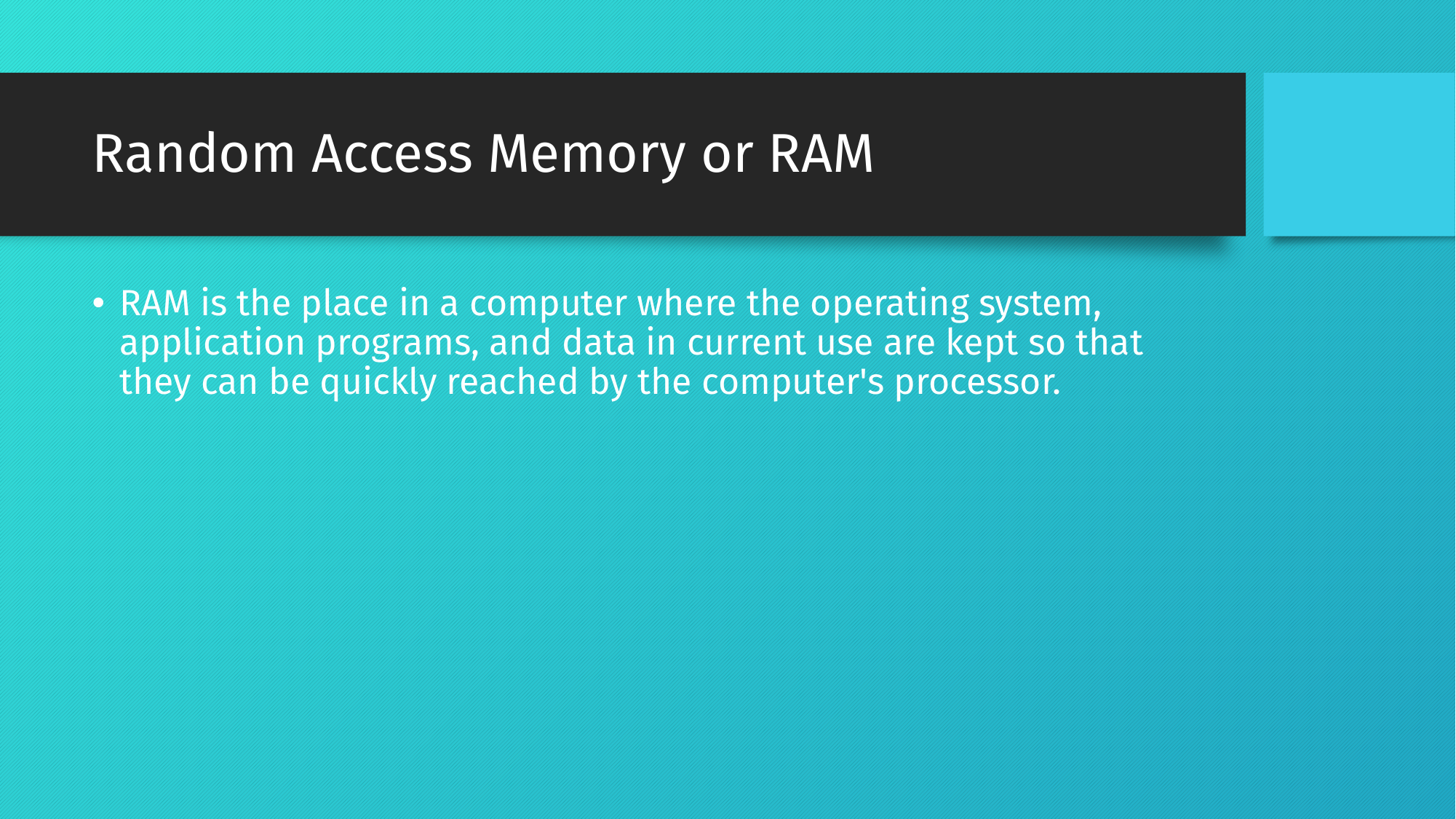

# Random Access Memory or RAM
RAM is the place in a computer where the operating system, application programs, and data in current use are kept so that they can be quickly reached by the computer's processor.